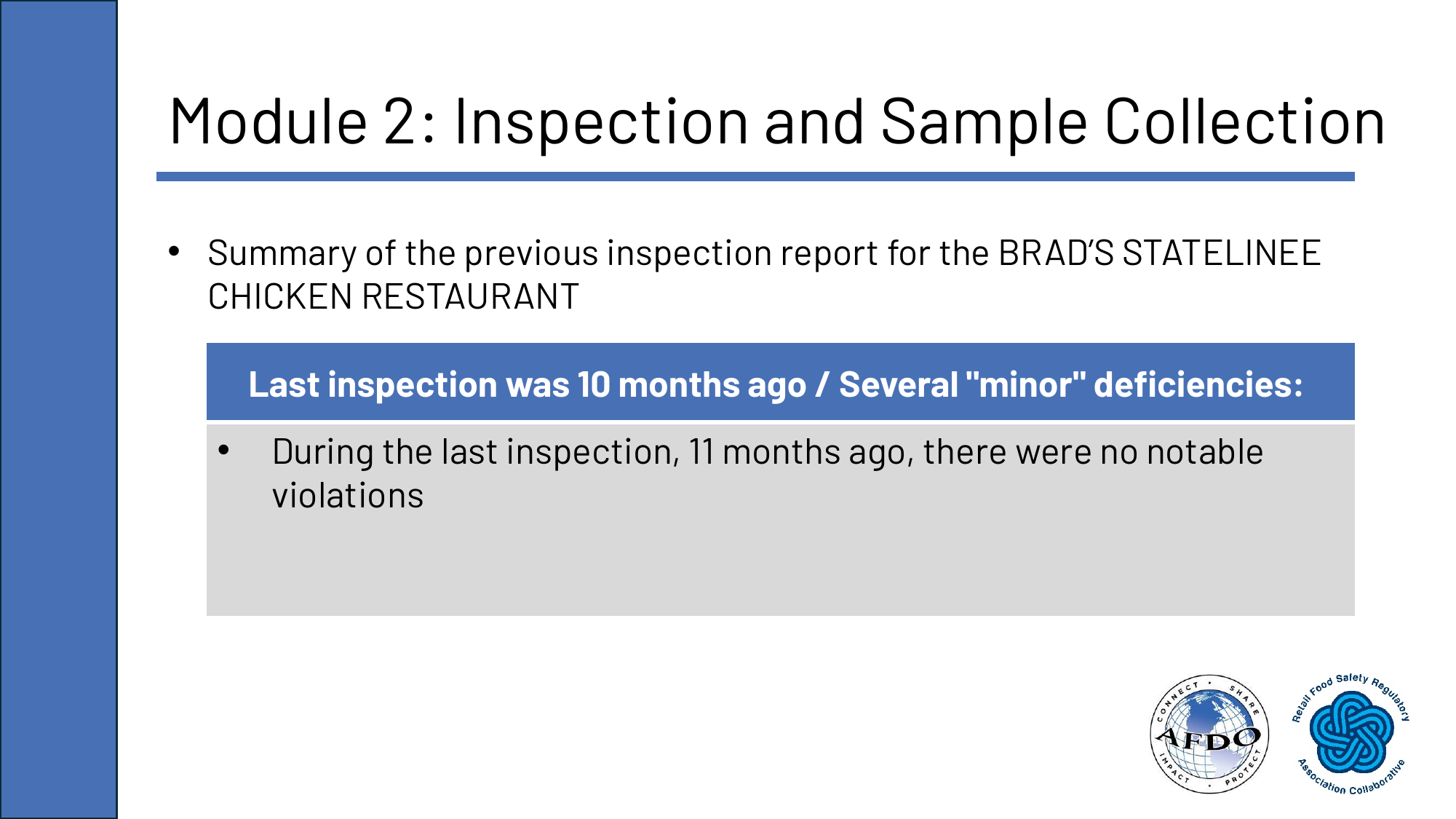

# Module 2: Inspection and Sample Collection
Summary of the previous inspection report for the BRAD’S STATELINEE CHICKEN RESTAURANT
| Last inspection was 10 months ago / Several "minor" deficiencies: |
| --- |
| During the last inspection, 11 months ago, there were no notable violations |